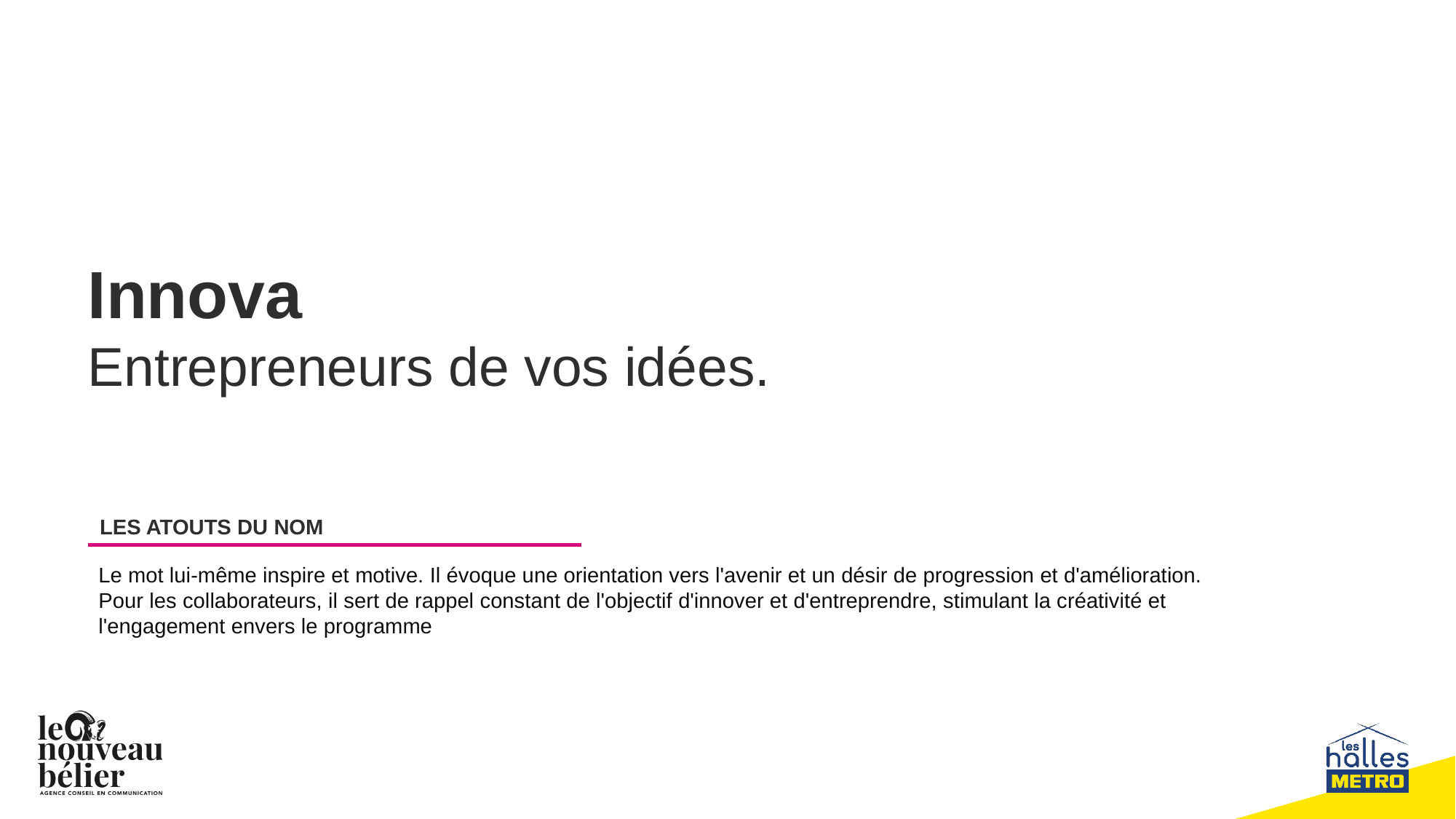

# Innova Entrepreneurs de vos idées.
LES ATOUTS DU NOM
Le mot lui-même inspire et motive. Il évoque une orientation vers l'avenir et un désir de progression et d'amélioration. Pour les collaborateurs, il sert de rappel constant de l'objectif d'innover et d'entreprendre, stimulant la créativité et l'engagement envers le programme